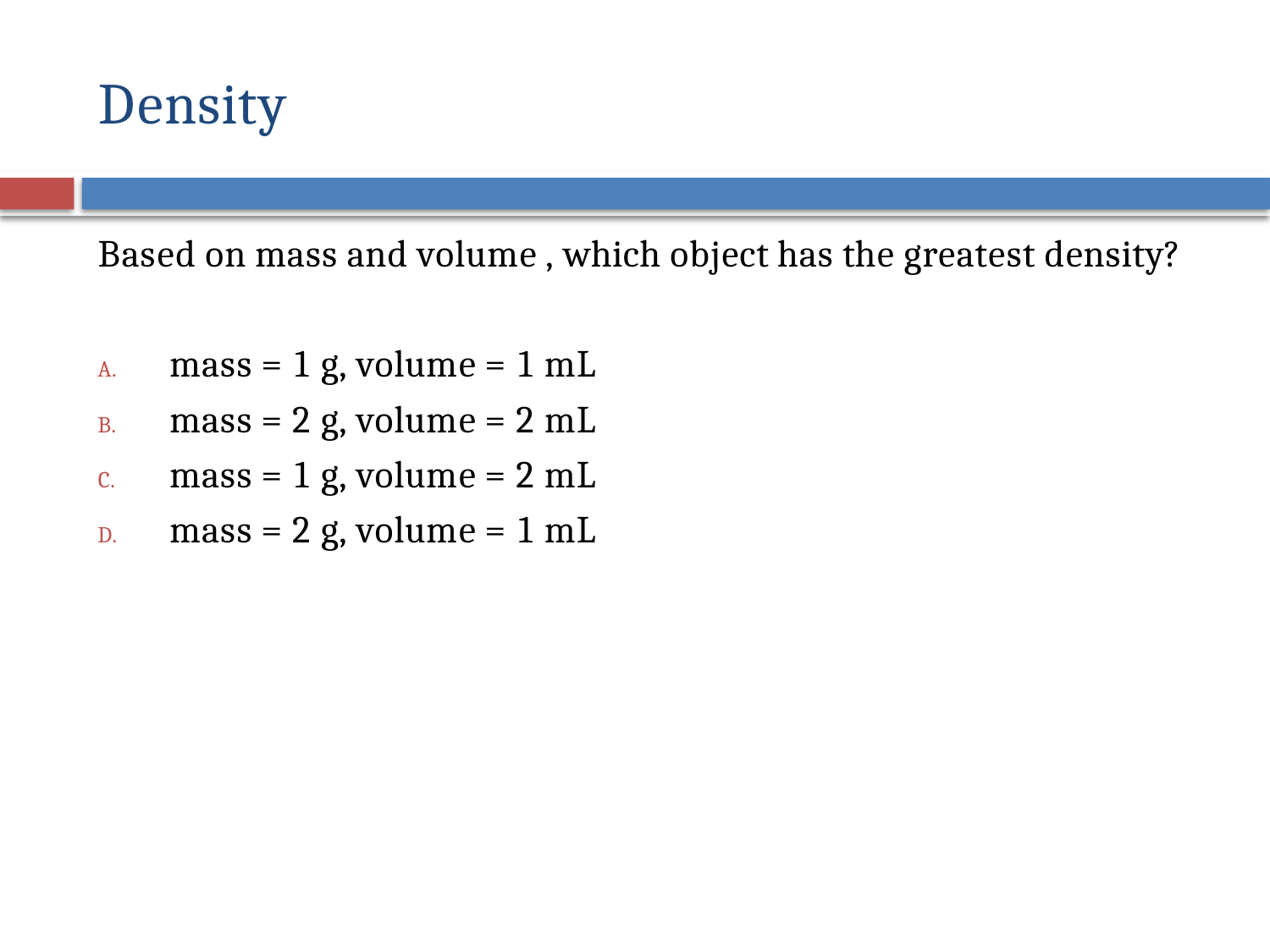

# Density
Based on mass and volume , which object has the greatest density?

mass = 1 g, volume = 1 mL
mass = 2 g, volume = 2 mL
mass = 1 g, volume = 2 mL
mass = 2 g, volume = 1 mL